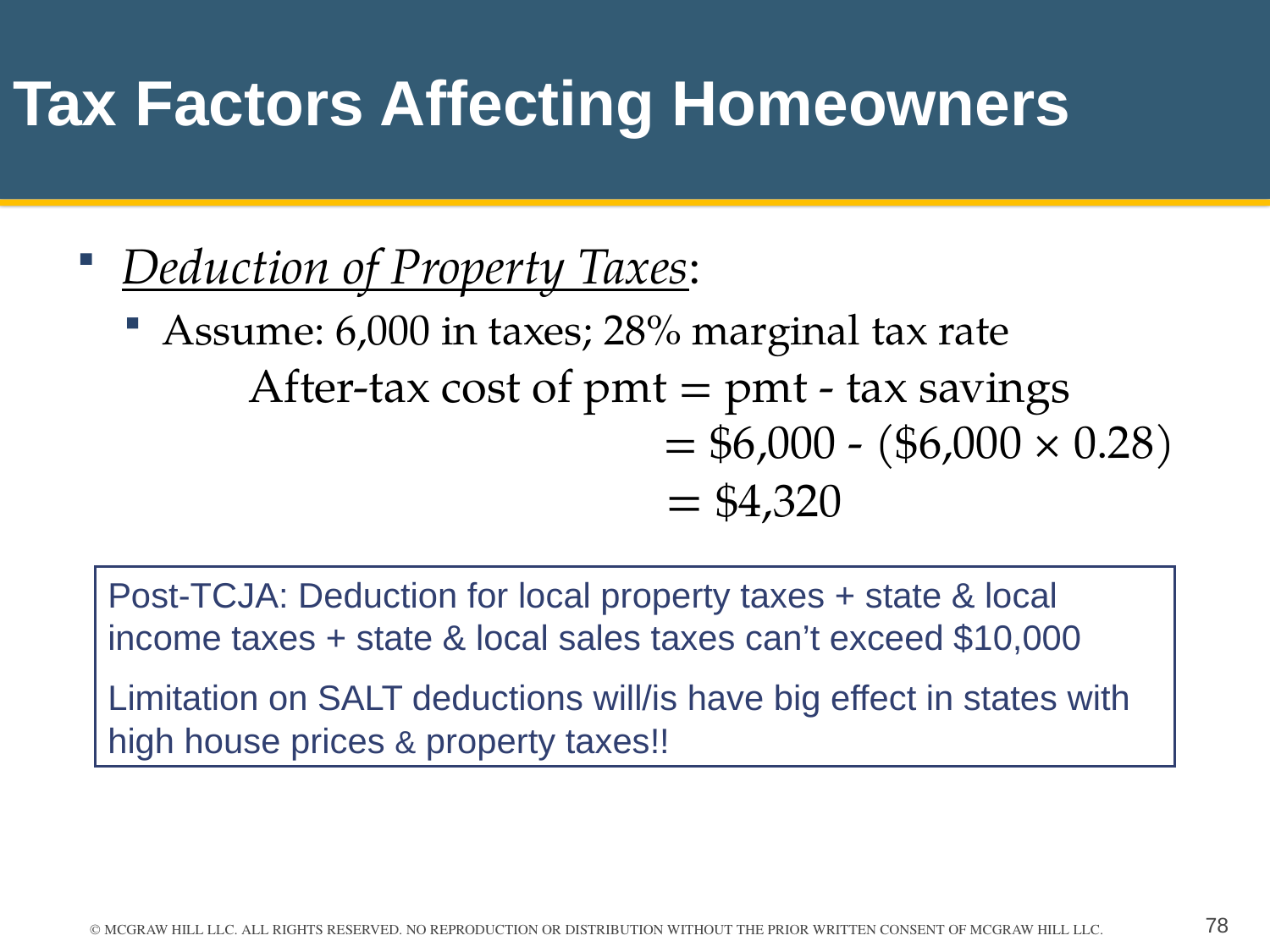

# Tax Factors Affecting Homeowners
Deduction of Property Taxes:
Assume: 6,000 in taxes; 28% marginal tax rate
		After-tax cost of pmt = pmt - tax savings
					   = $6,000 - ($6,000 × 0.28)
					   = $4,320
Post-TCJA: Deduction for local property taxes + state & local income taxes + state & local sales taxes can’t exceed $10,000
Limitation on SALT deductions will/is have big effect in states with high house prices & property taxes!!
© MCGRAW HILL LLC. ALL RIGHTS RESERVED. NO REPRODUCTION OR DISTRIBUTION WITHOUT THE PRIOR WRITTEN CONSENT OF MCGRAW HILL LLC.
78